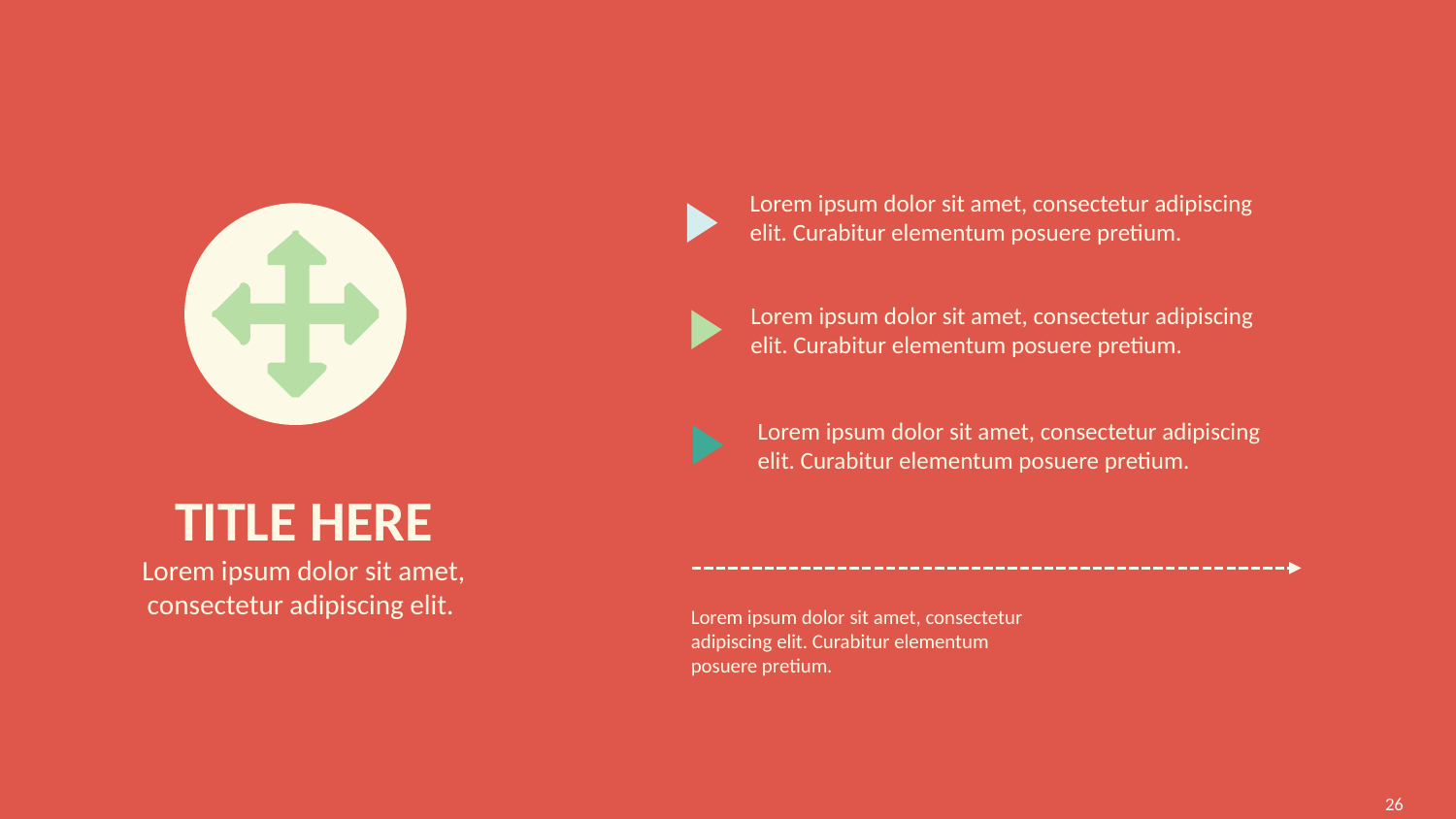

Lorem ipsum dolor sit amet, consectetur adipiscing elit. Curabitur elementum posuere pretium.

Lorem ipsum dolor sit amet, consectetur adipiscing elit. Curabitur elementum posuere pretium.

Lorem ipsum dolor sit amet, consectetur adipiscing elit. Curabitur elementum posuere pretium.

TITLE HERE
Lorem ipsum dolor sit amet, consectetur adipiscing elit.
Lorem ipsum dolor sit amet, consectetur adipiscing elit. Curabitur elementum posuere pretium.